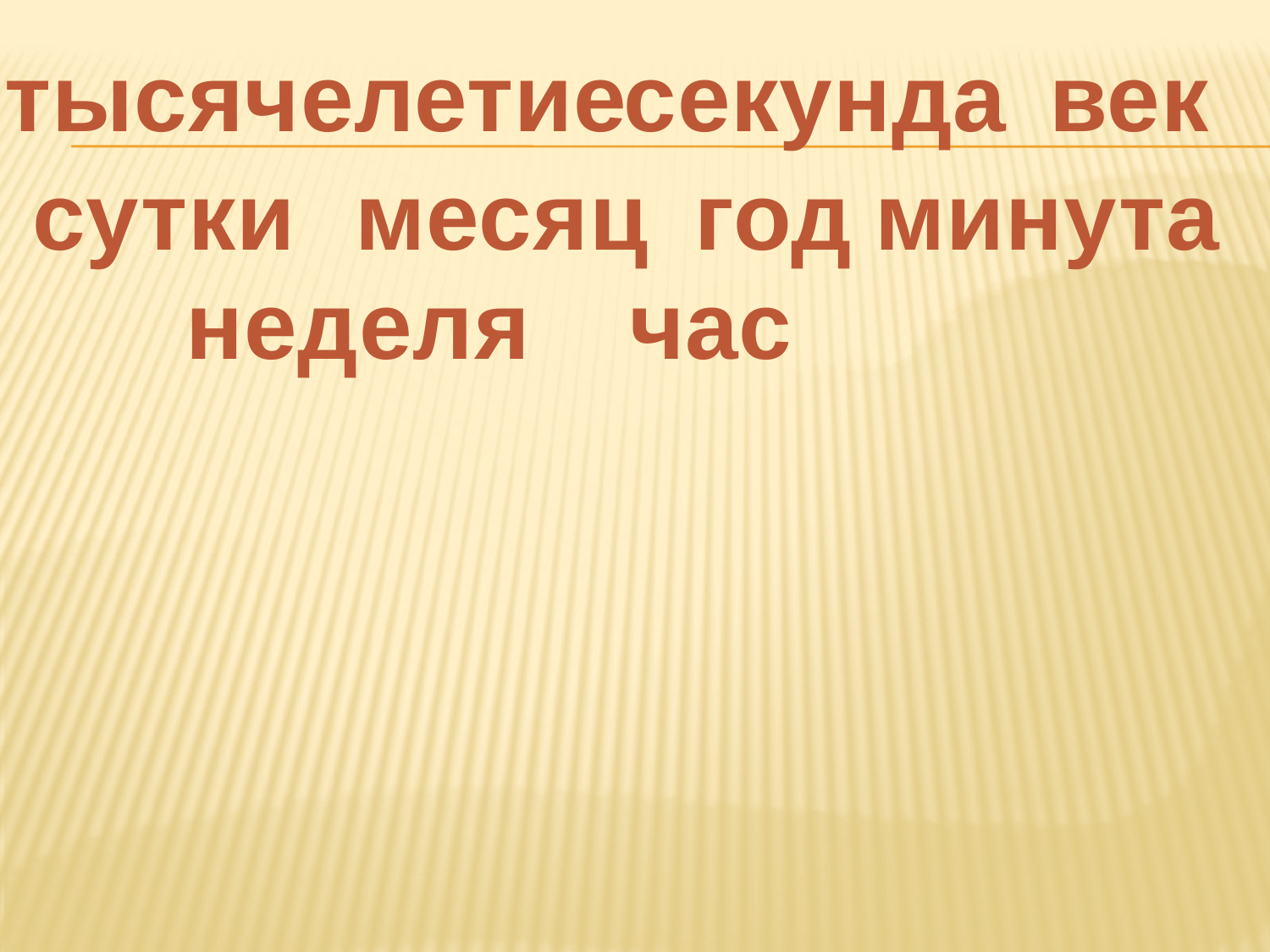

тысячелетие
секунда
век
сутки
месяц
год
минута
неделя
час